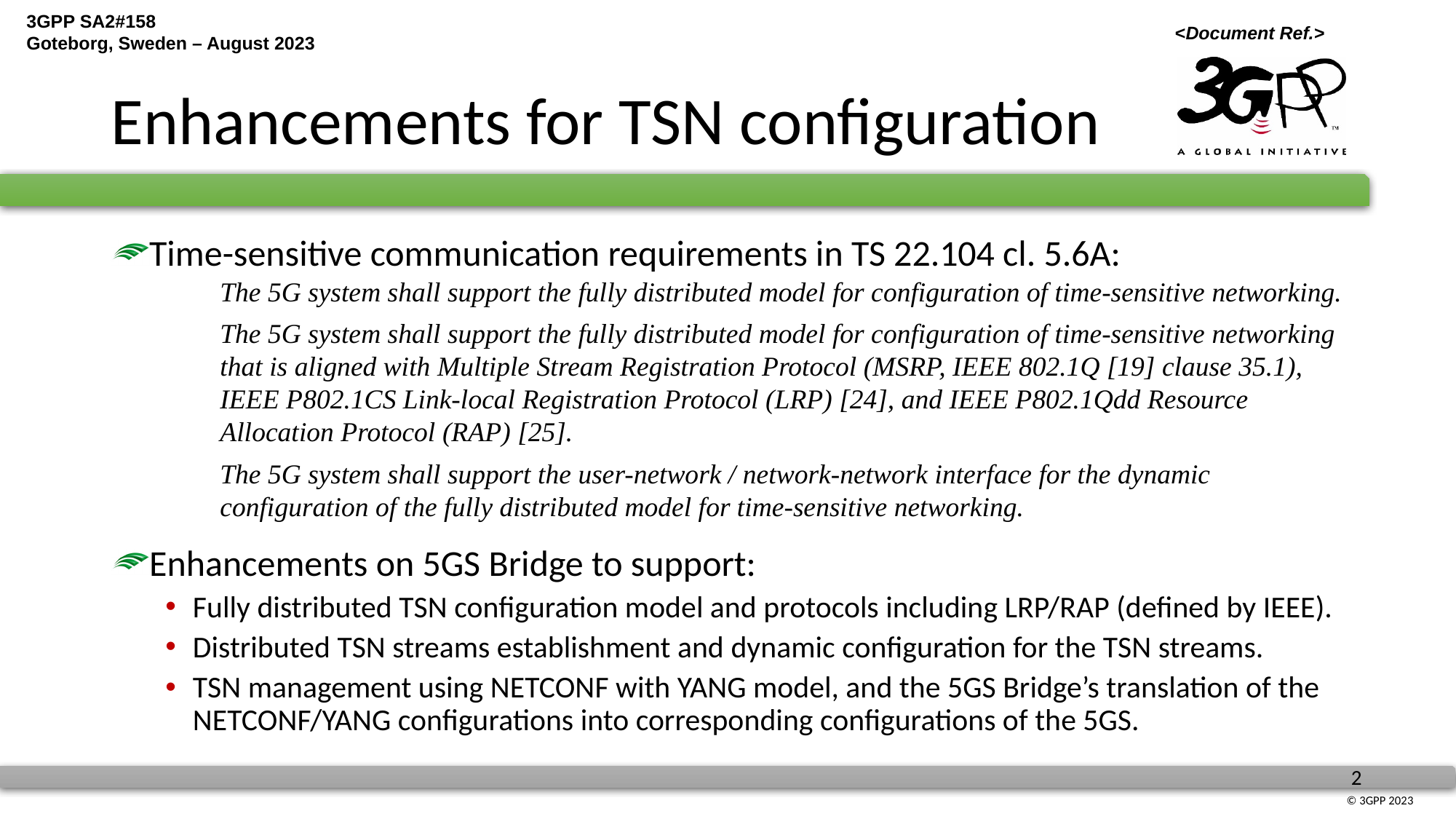

# Enhancements for TSN configuration
Time-sensitive communication requirements in TS 22.104 cl. 5.6A:
The 5G system shall support the fully distributed model for configuration of time-sensitive networking.
The 5G system shall support the fully distributed model for configuration of time-sensitive networking that is aligned with Multiple Stream Registration Protocol (MSRP, IEEE 802.1Q [19] clause 35.1), IEEE P802.1CS Link-local Registration Protocol (LRP) [24], and IEEE P802.1Qdd Resource Allocation Protocol (RAP) [25].
The 5G system shall support the user-network / network-network interface for the dynamic configuration of the fully distributed model for time-sensitive networking.
Enhancements on 5GS Bridge to support:
Fully distributed TSN configuration model and protocols including LRP/RAP (defined by IEEE).
Distributed TSN streams establishment and dynamic configuration for the TSN streams.
TSN management using NETCONF with YANG model, and the 5GS Bridge’s translation of the NETCONF/YANG configurations into corresponding configurations of the 5GS.